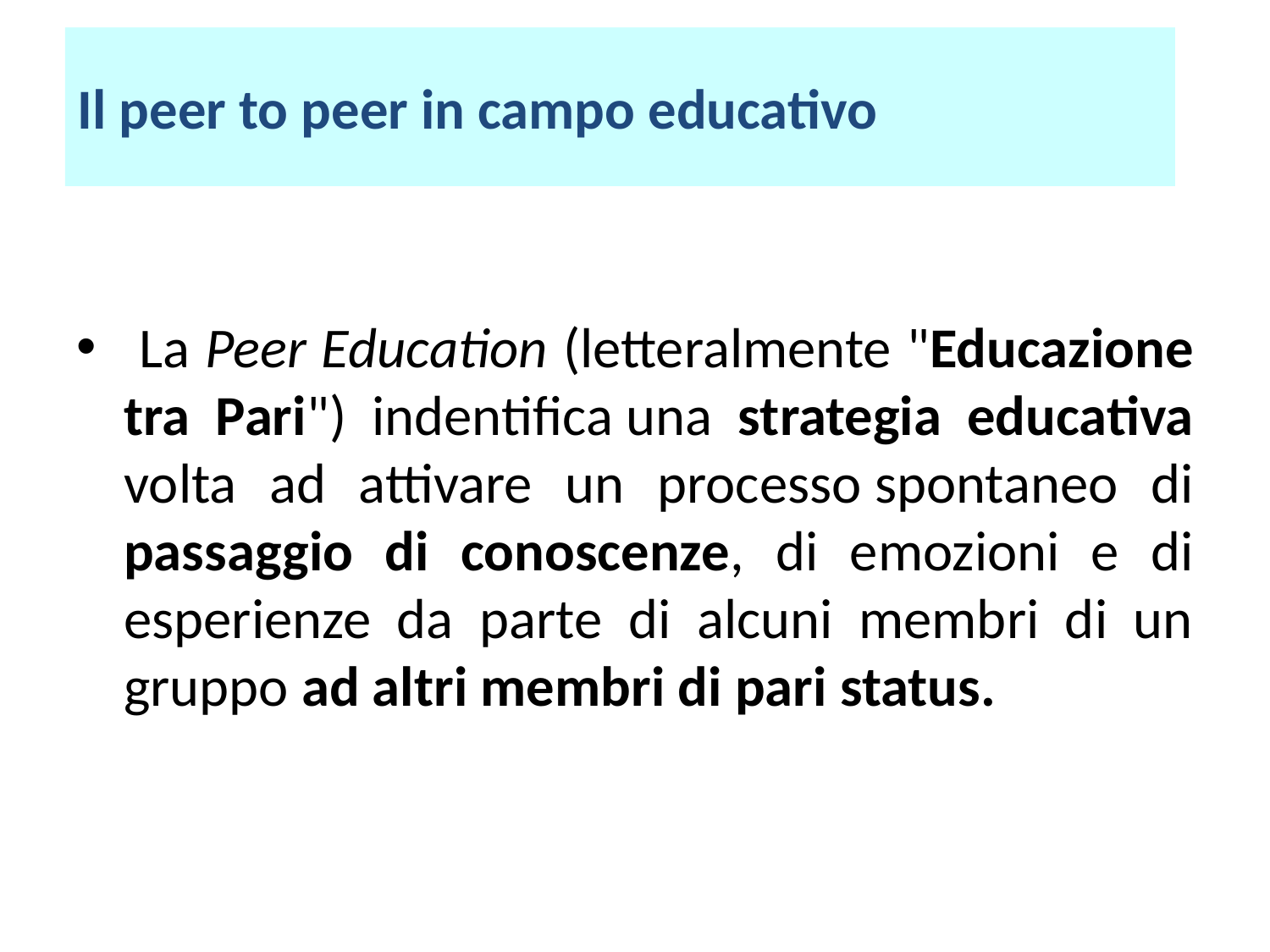

Il peer to peer in campo educativo

 La Peer Education (letteralmente "Educazione tra Pari") indentifica una strategia educativa volta ad attivare un processo spontaneo di passaggio di conoscenze, di emozioni e di esperienze da parte di alcuni membri di un gruppo ad altri membri di pari status.